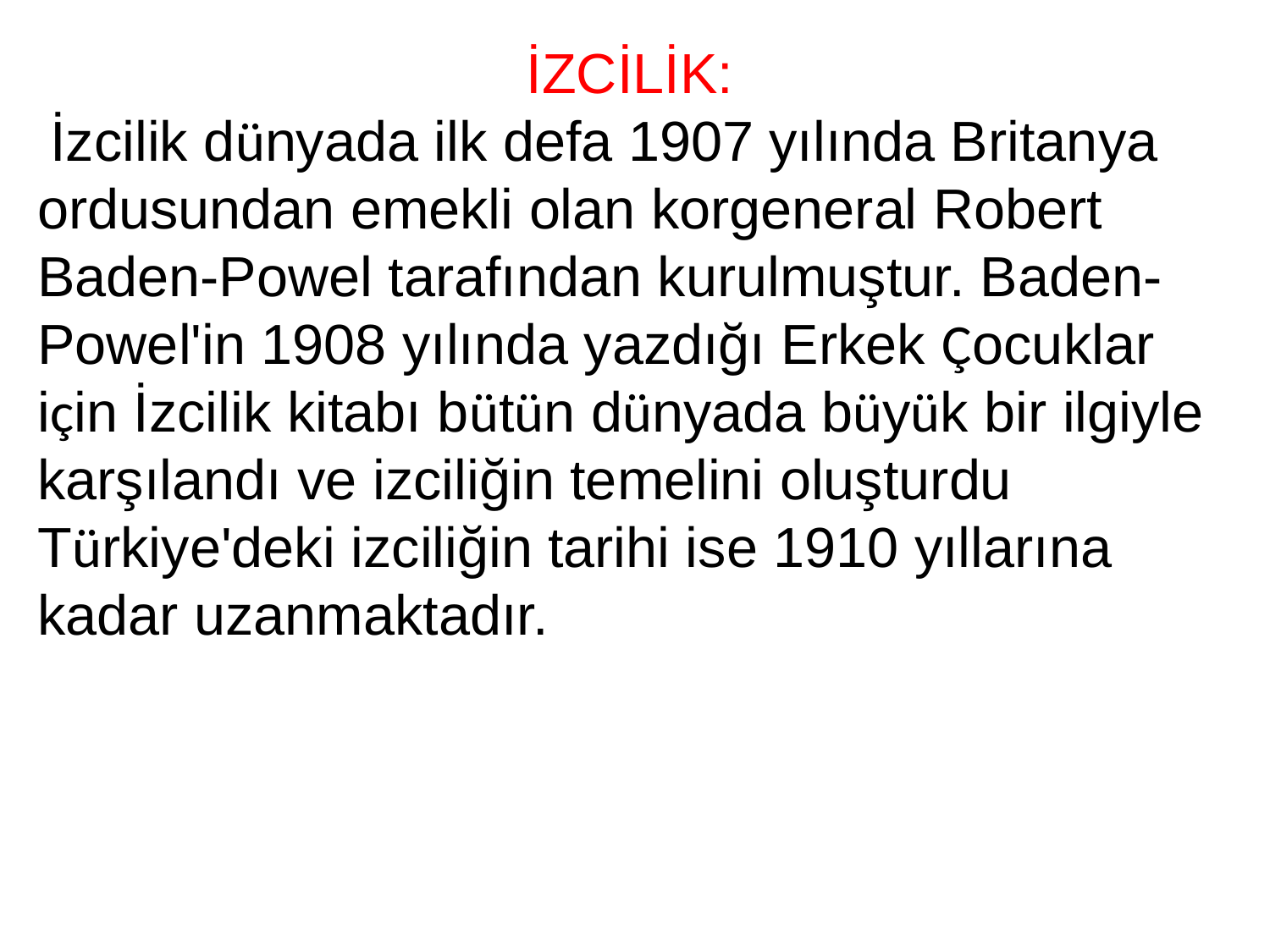

İZCİLİK:
 İzcilik dünyada ilk defa 1907 yılında Britanya ordusundan emekli olan korgeneral Robert Baden-Powel tarafından kurulmuştur. Baden-Powel'in 1908 yılında yazdığı Erkek Çocuklar için İzcilik kitabı bütün dünyada büyük bir ilgiyle karşılandı ve izciliğin temelini oluşturdu
Türkiye'deki izciliğin tarihi ise 1910 yıllarına kadar uzanmaktadır.